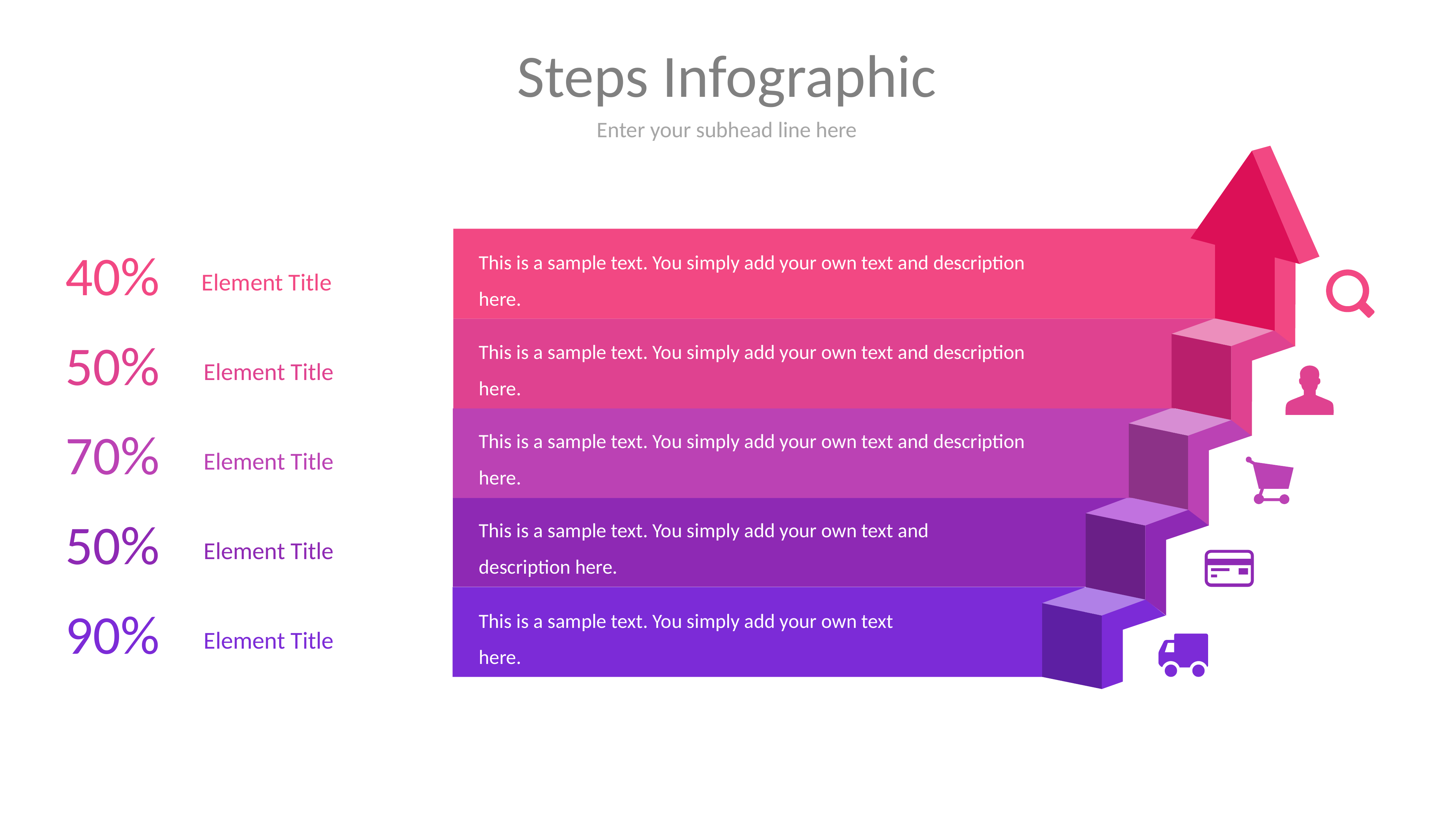

# Steps Infographic
Enter your subhead line here

This is a sample text. You simply add your own text and description here.
40%
Element Title

This is a sample text. You simply add your own text and description here.
50%
Element Title

This is a sample text. You simply add your own text and description here.
70%
Element Title

This is a sample text. You simply add your own text and description here.
50%
Element Title

This is a sample text. You simply add your own text here.
90%
Element Title